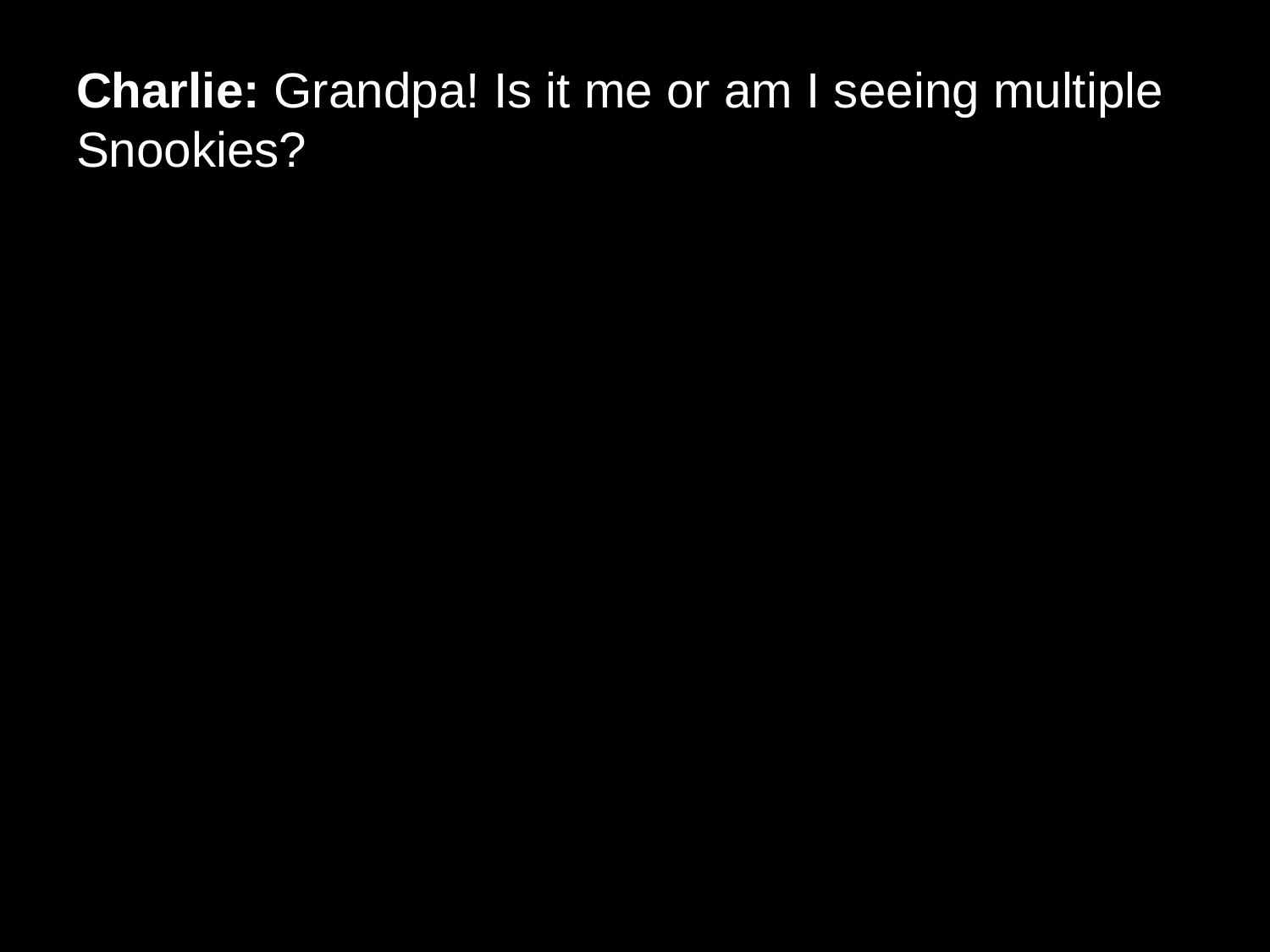

# Charlie: Grandpa! Is it me or am I seeing multiple Snookies?